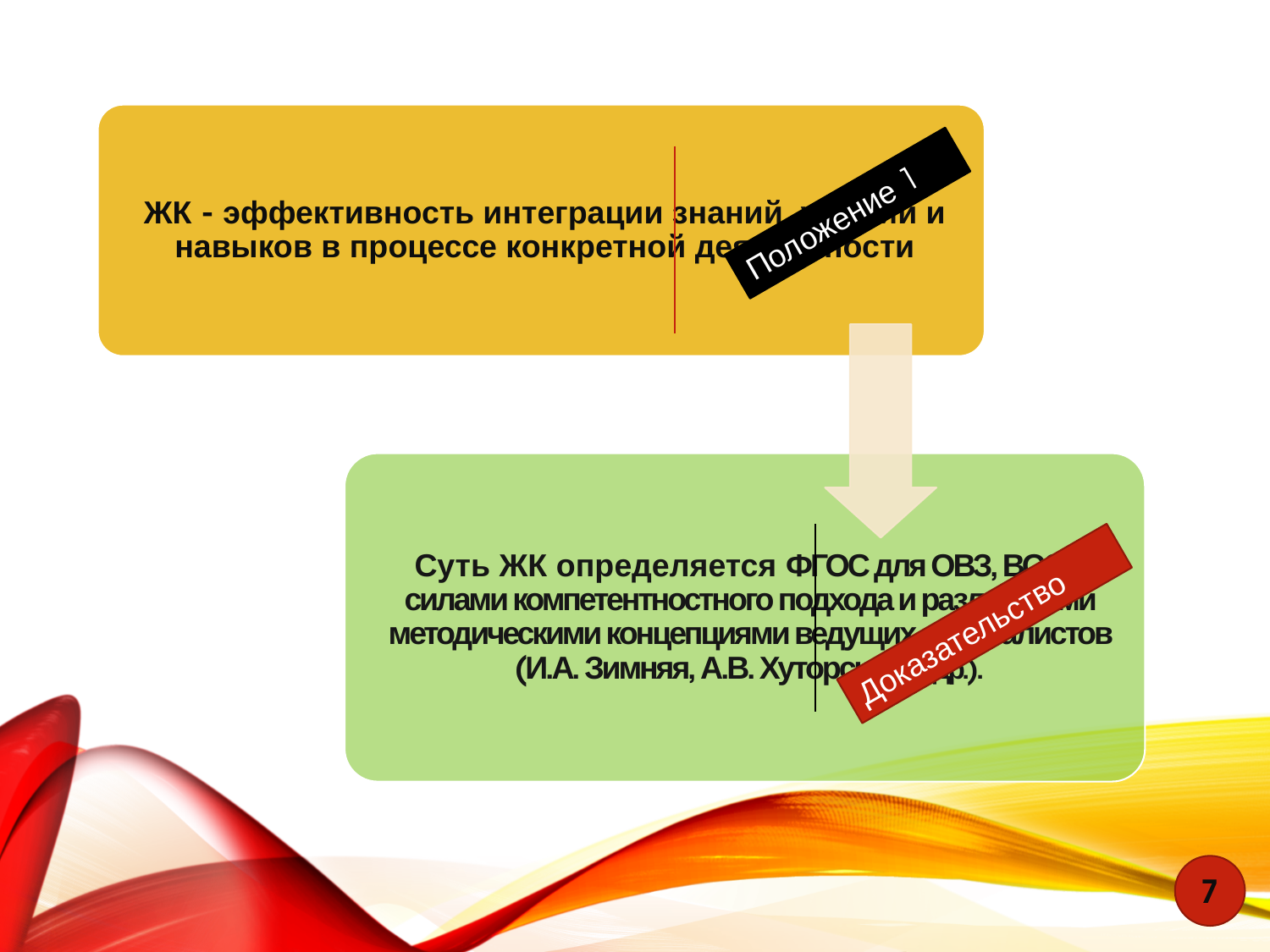

ЖК - эффективность интеграции знаний, умений и навыков в процессе конкретной деятельности
Суть ЖК определяется ФГОС для ОВЗ, ВОЗ и силами компетентностного подхода и различными методическими концепциями ведущих специалистов (И.А. Зимняя, А.В. Хуторский и др.).

Положение 1
Доказательство
7